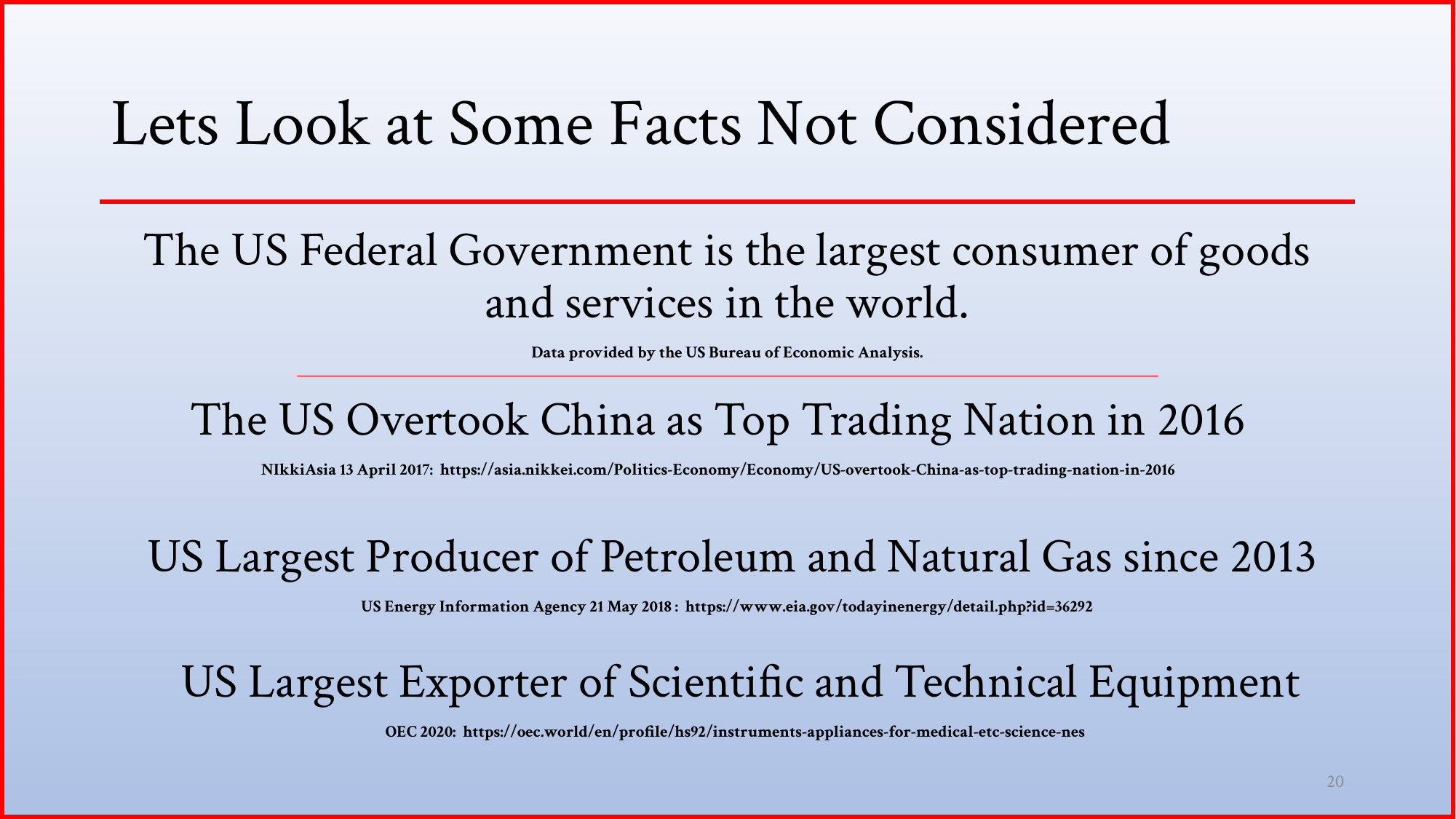

# Lets Look at Some Facts Not Considered
The US Federal Government is the largest consumer of goods and services in the world.
Data provided by the US Bureau of Economic Analysis.
The US Overtook China as Top Trading Nation in 2016
NIkkiAsia 13 April 2017:  https://asia.nikkei.com/Politics-Economy/Economy/US-overtook-China-as-top-trading-nation-in-2016
 US Largest Producer of Petroleum and Natural Gas since 2013
US Energy Information Agency 21 May 2018 :  https://www.eia.gov/todayinenergy/detail.php?id=36292
 US Largest Exporter of Scientific and Technical Equipment
OEC 2020:  https://oec.world/en/profile/hs92/instruments-appliances-for-medical-etc-science-nes
20